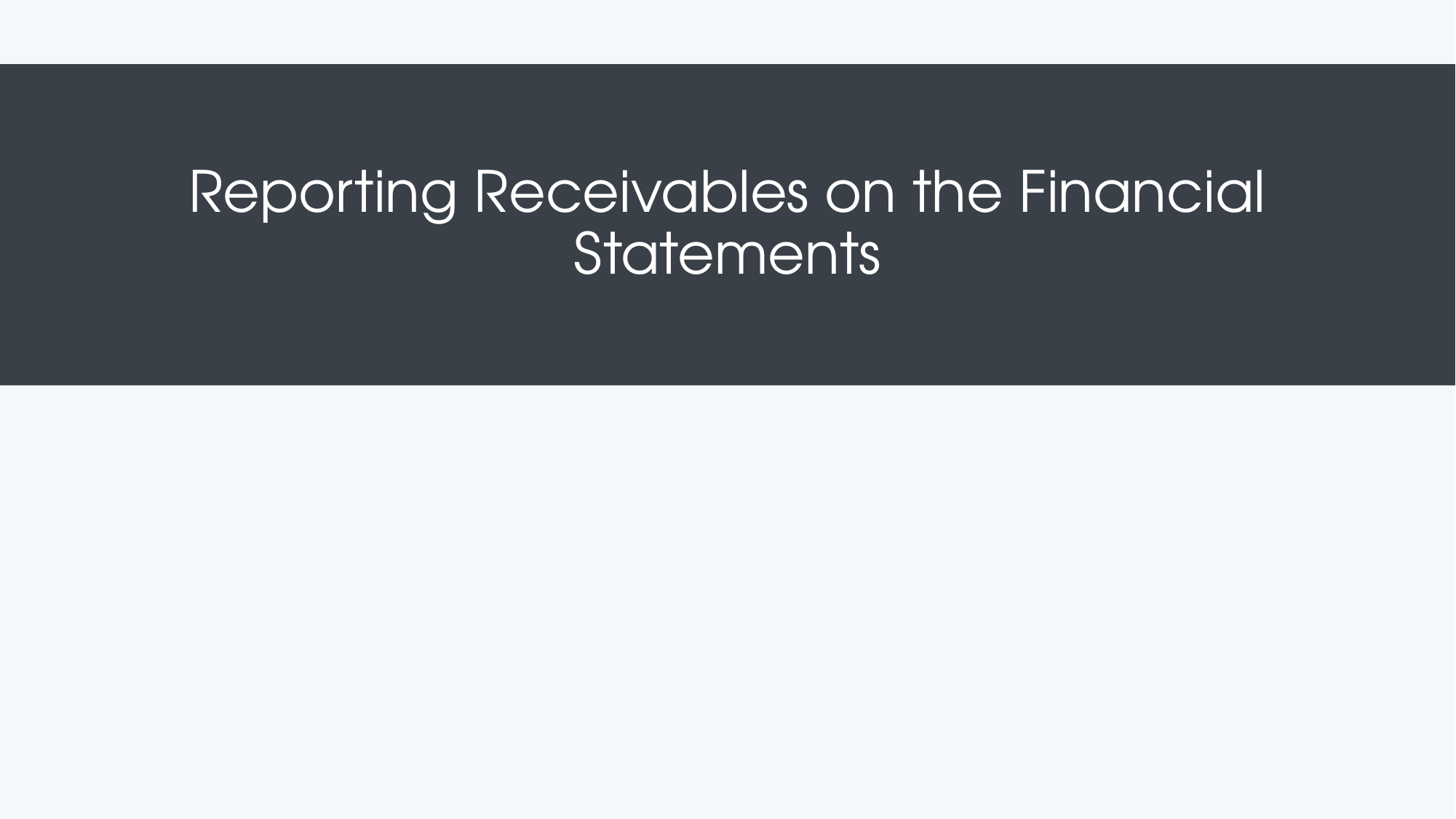

# Reporting Receivables on the Financial Statements